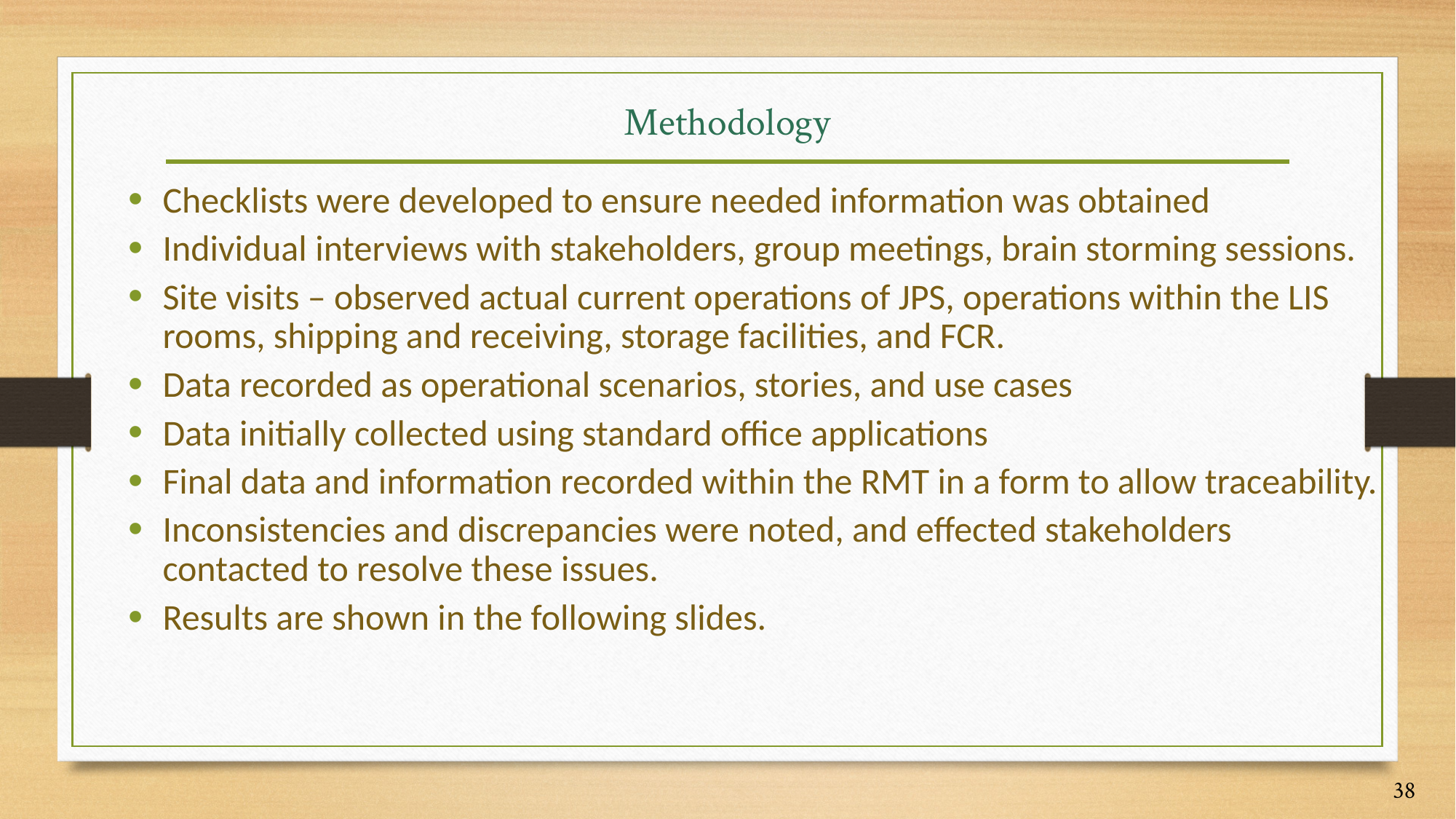

# Methodology
Checklists were developed to ensure needed information was obtained
Individual interviews with stakeholders, group meetings, brain storming sessions.
Site visits – observed actual current operations of JPS, operations within the LIS rooms, shipping and receiving, storage facilities, and FCR.
Data recorded as operational scenarios, stories, and use cases
Data initially collected using standard office applications
Final data and information recorded within the RMT in a form to allow traceability.
Inconsistencies and discrepancies were noted, and effected stakeholders contacted to resolve these issues.
Results are shown in the following slides.
38